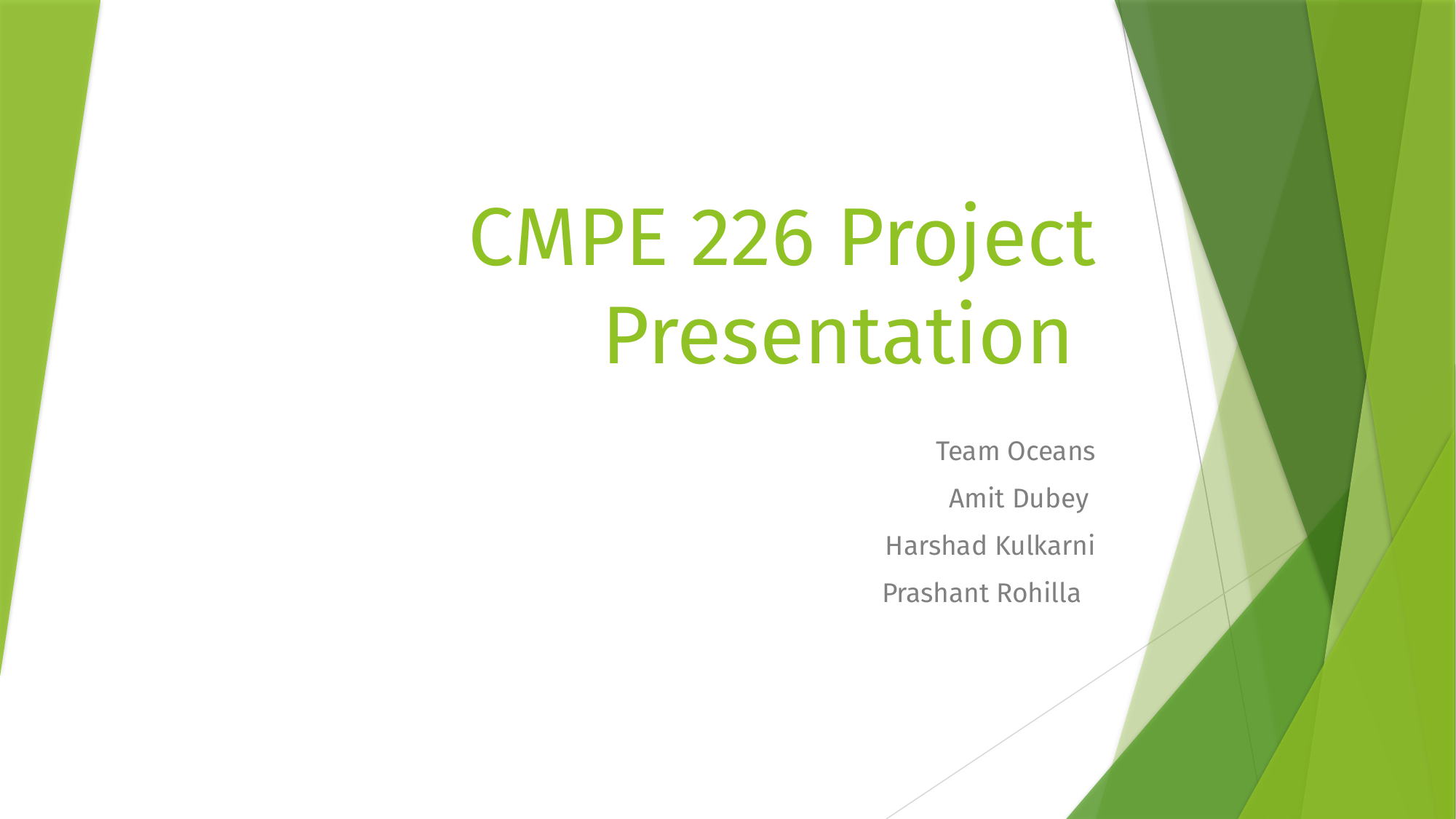

# CMPE 226 Project Presentation
Team Oceans
Amit Dubey
Harshad Kulkarni
Prashant Rohilla